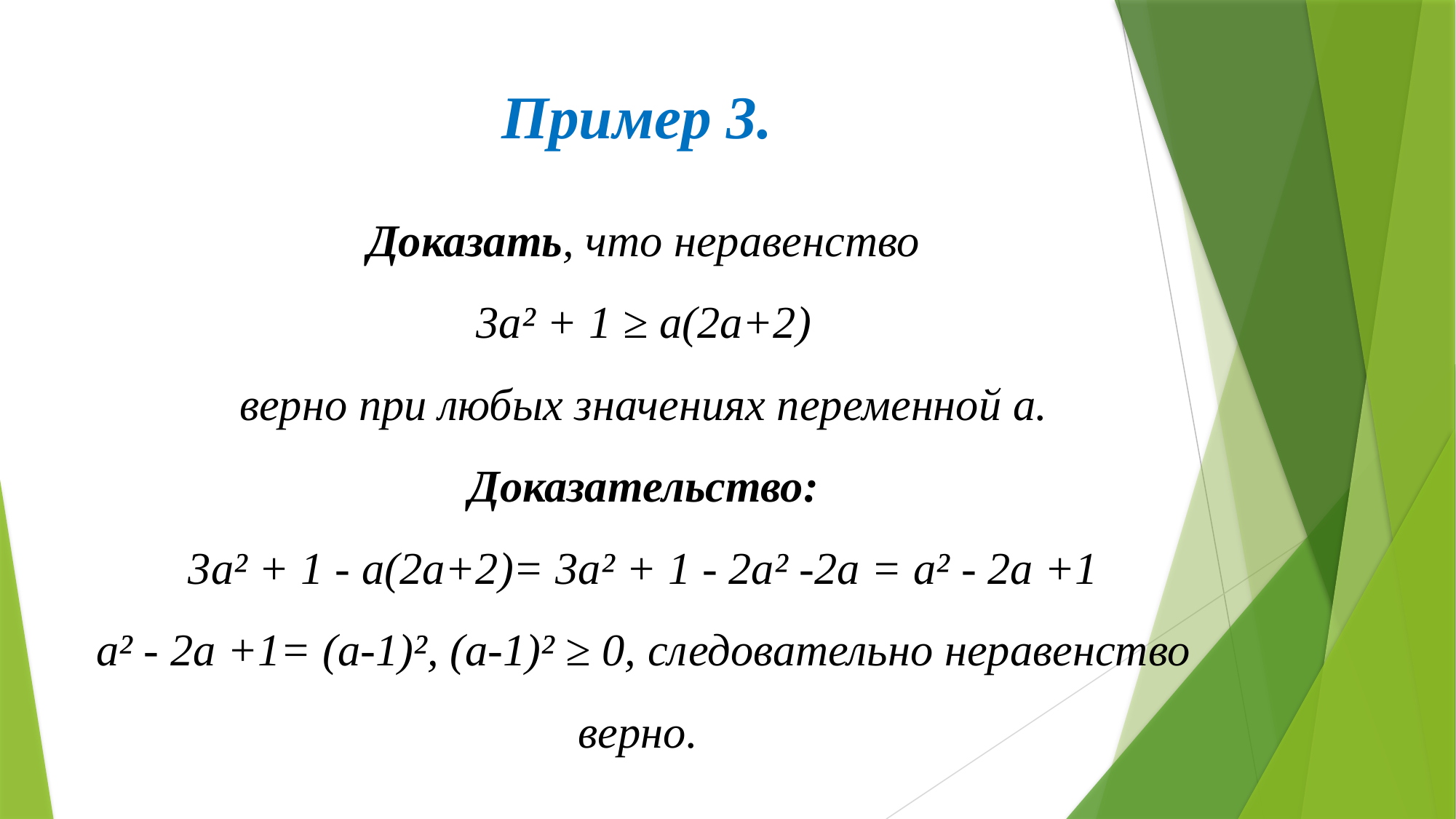

# Пример 3.
Доказать, что неравенство
3а² + 1 ≥ а(2а+2)
верно при любых значениях переменной а.
Доказательство:
3а² + 1 - а(2а+2)= 3а² + 1 - 2а² -2а = а² - 2а +1
а² - 2а +1= (а-1)², (а-1)² ≥ 0, следовательно неравенство верно.